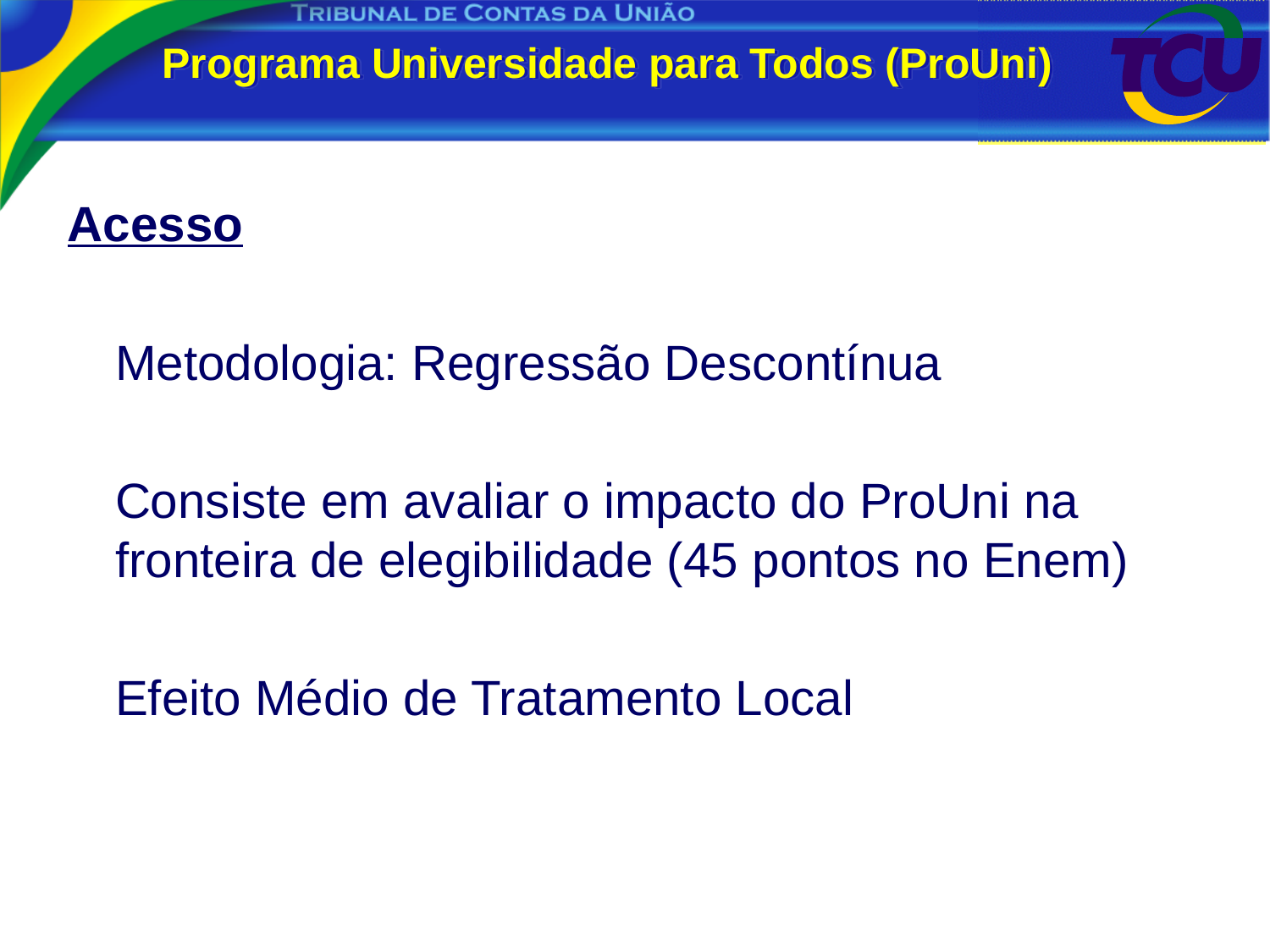

# Programa Universidade para Todos (ProUni)
Acesso

	Metodologia: Regressão Descontínua

	Consiste em avaliar o impacto do ProUni na fronteira de elegibilidade (45 pontos no Enem)

	Efeito Médio de Tratamento Local